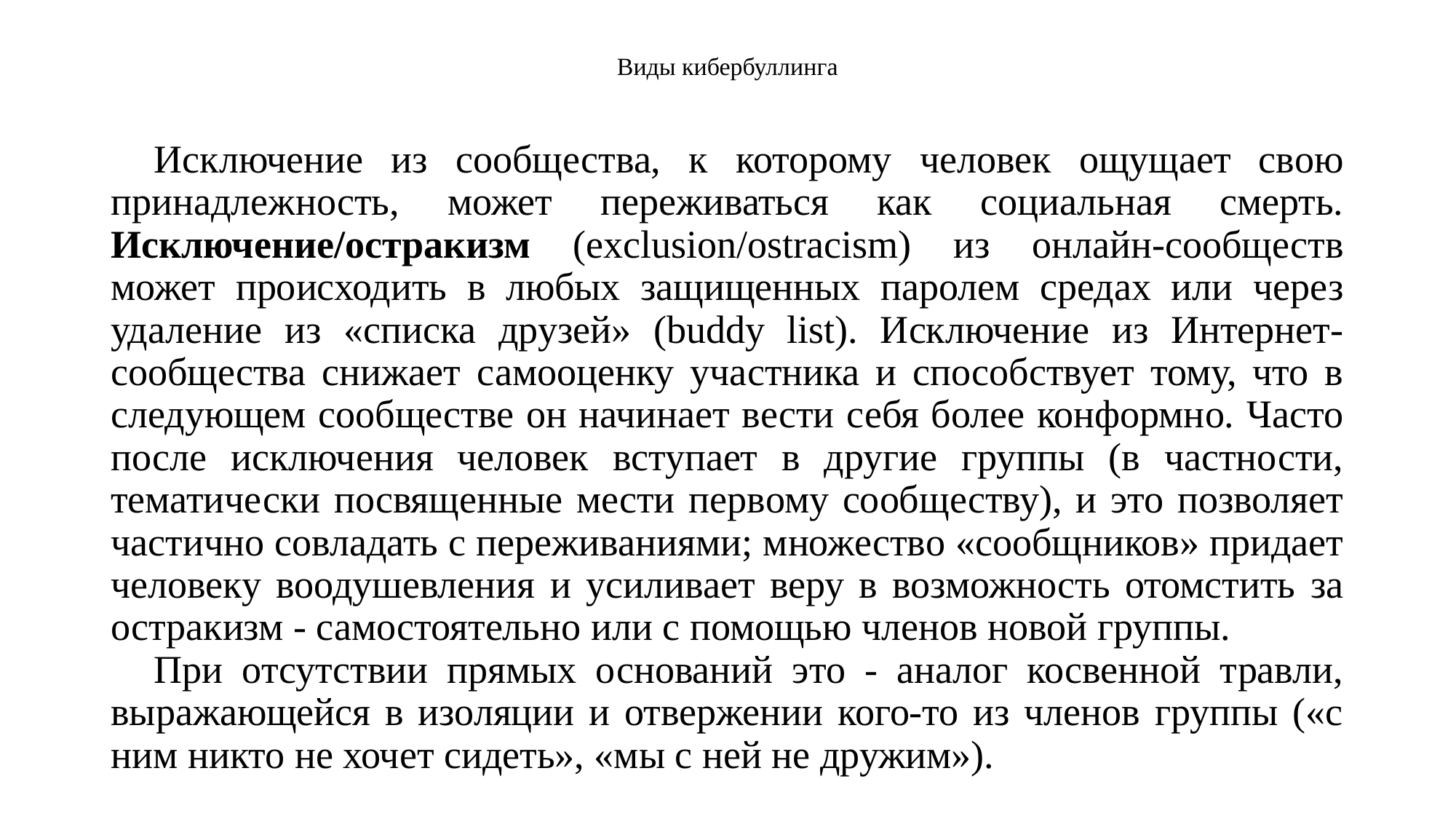

# Виды кибербуллинга
Исключение из сообщества, к которому человек ощущает свою принадлежность, может переживаться как социальная смерть. Исключение/остракизм (exclusion/ostracism) из онлайн-сообществ может происходить в любых защищенных паролем средах или через удаление из «списка друзей» (buddy list). Исключение из Интернет-сообщества снижает самооценку участника и способствует тому, что в следующем сообществе он начинает вести себя более конформно. Часто после исключения человек вступает в другие группы (в частности, тематически посвященные мести первому сообществу), и это позволяет частично совладать с переживаниями; множество «сообщников» придает человеку воодушевления и усиливает веру в возможность отомстить за остракизм - самостоятельно или с помощью членов новой группы.
При отсутствии прямых оснований это - аналог косвенной травли, выражающейся в изоляции и отвержении кого-то из членов группы («с ним никто не хочет сидеть», «мы с ней не дружим»).